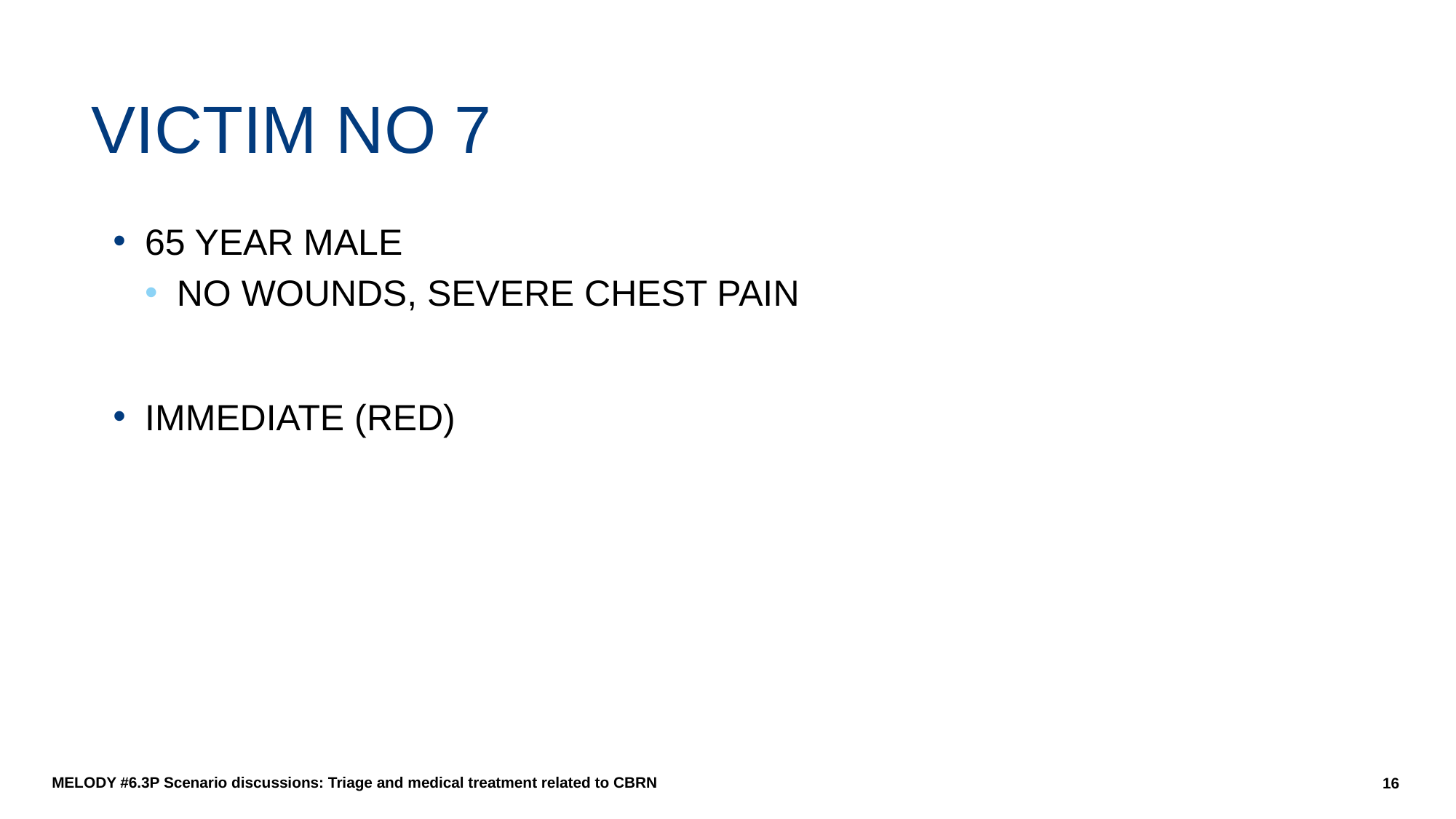

# VICTIM NO 7
65 YEAR MALE
NO WOUNDS, SEVERE CHEST PAIN

IMMEDIATE (RED)

MELODY #6.3P Scenario discussions: Triage and medical treatment related to CBRN
16